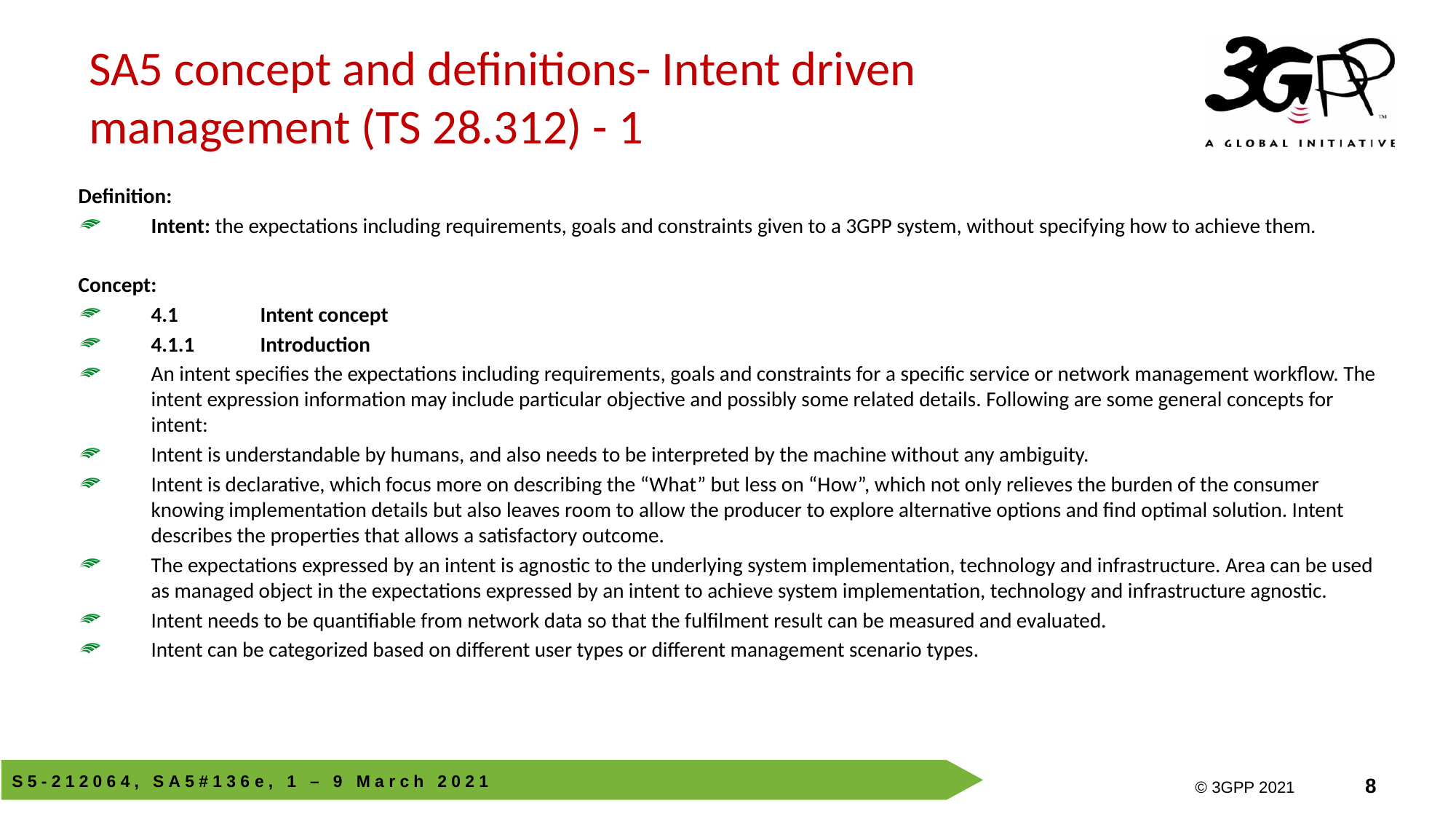

# SA5 concept and definitions- Intent driven management (TS 28.312) - 1
Definition:
Intent: the expectations including requirements, goals and constraints given to a 3GPP system, without specifying how to achieve them.

Concept:
4.1	Intent concept
4.1.1	Introduction
An intent specifies the expectations including requirements, goals and constraints for a specific service or network management workflow. The intent expression information may include particular objective and possibly some related details. Following are some general concepts for intent:
Intent is understandable by humans, and also needs to be interpreted by the machine without any ambiguity.
Intent is declarative, which focus more on describing the “What” but less on “How”, which not only relieves the burden of the consumer knowing implementation details but also leaves room to allow the producer to explore alternative options and find optimal solution. Intent describes the properties that allows a satisfactory outcome.
The expectations expressed by an intent is agnostic to the underlying system implementation, technology and infrastructure. Area can be used as managed object in the expectations expressed by an intent to achieve system implementation, technology and infrastructure agnostic.
Intent needs to be quantifiable from network data so that the fulfilment result can be measured and evaluated.
Intent can be categorized based on different user types or different management scenario types.